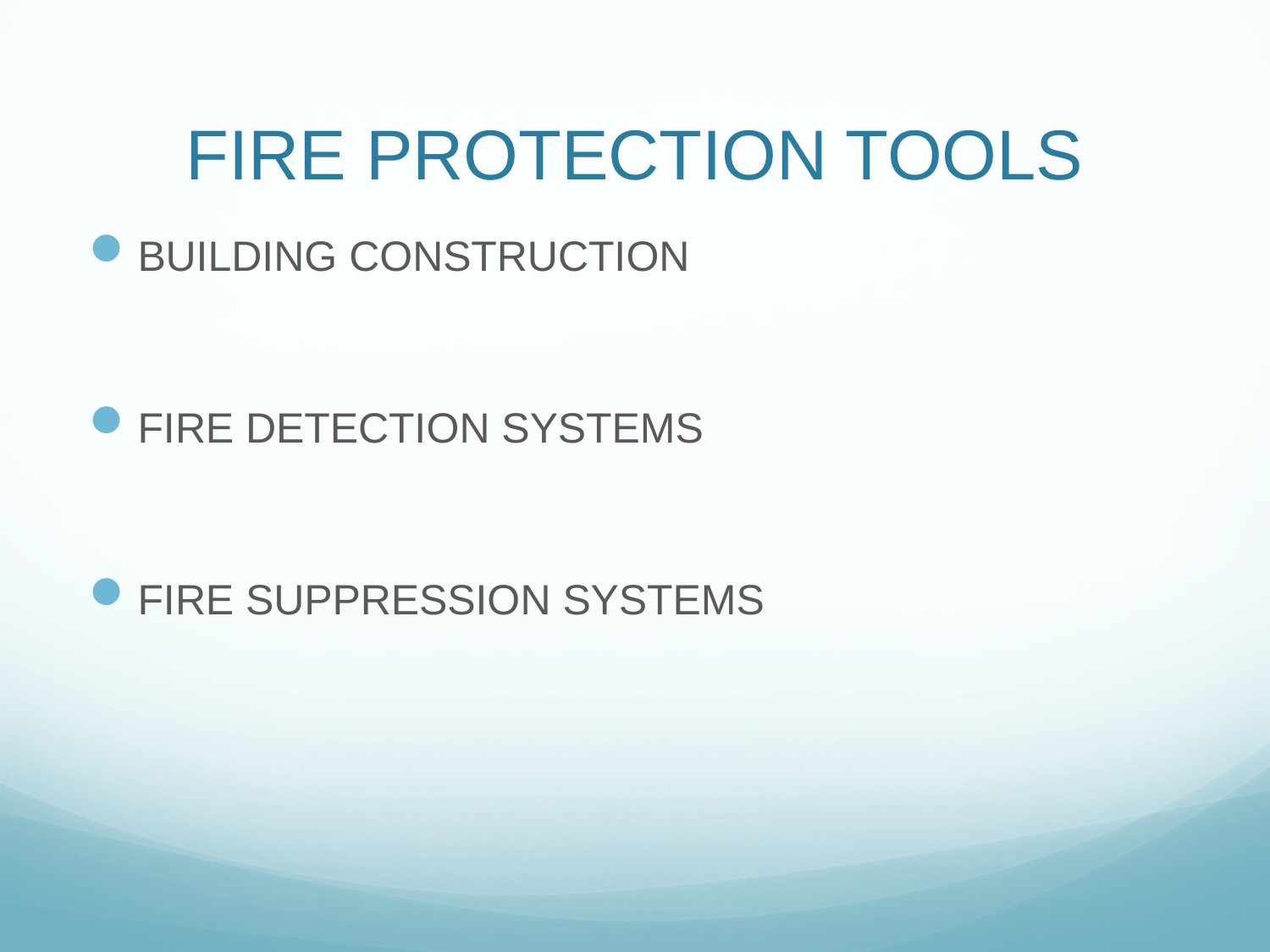

# FIRE PROTECTION TOOLS
BUILDING CONSTRUCTION

FIRE DETECTION SYSTEMS

FIRE SUPPRESSION SYSTEMS